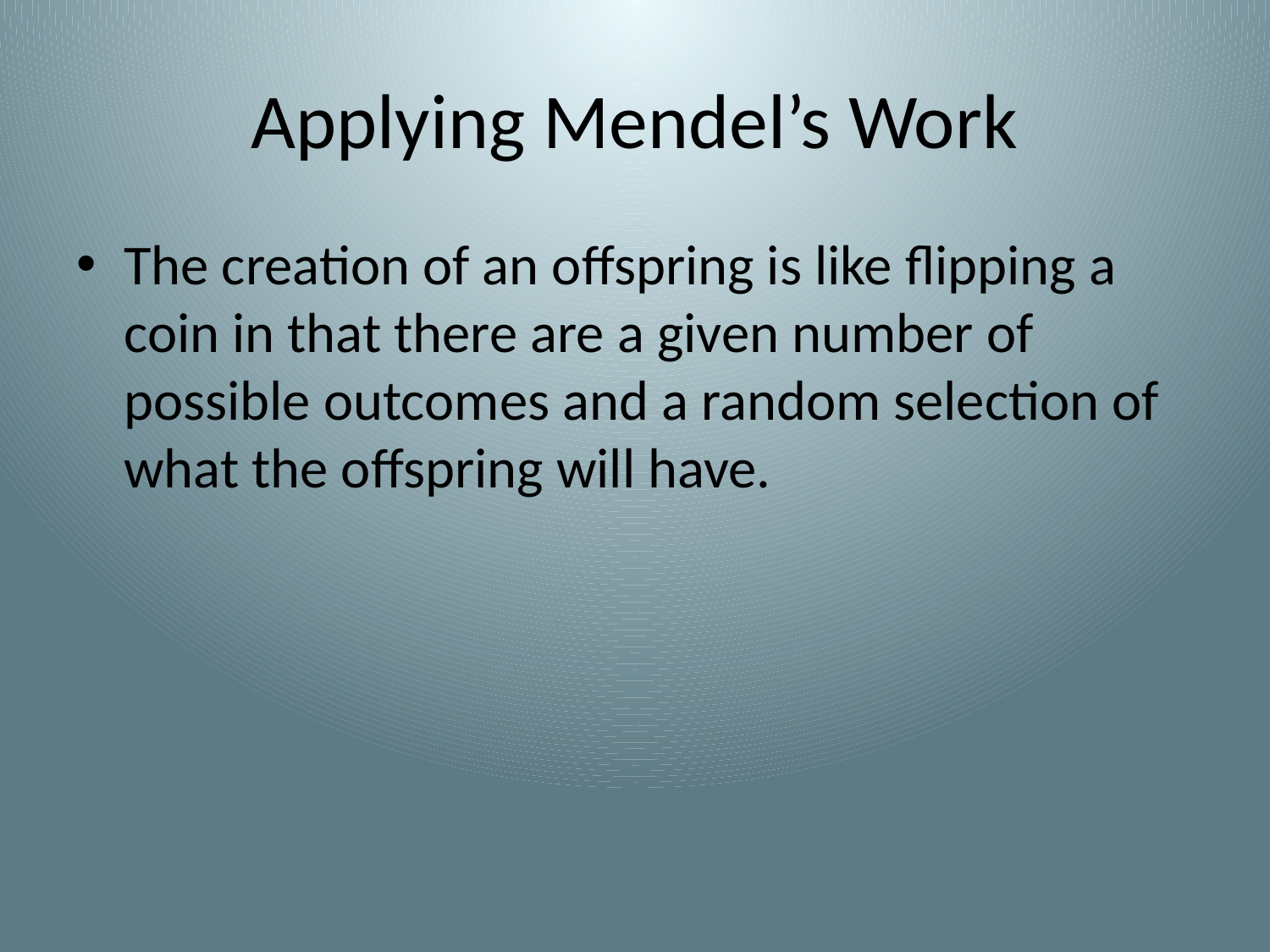

# Applying Mendel’s Work
The creation of an offspring is like flipping a coin in that there are a given number of possible outcomes and a random selection of what the offspring will have.